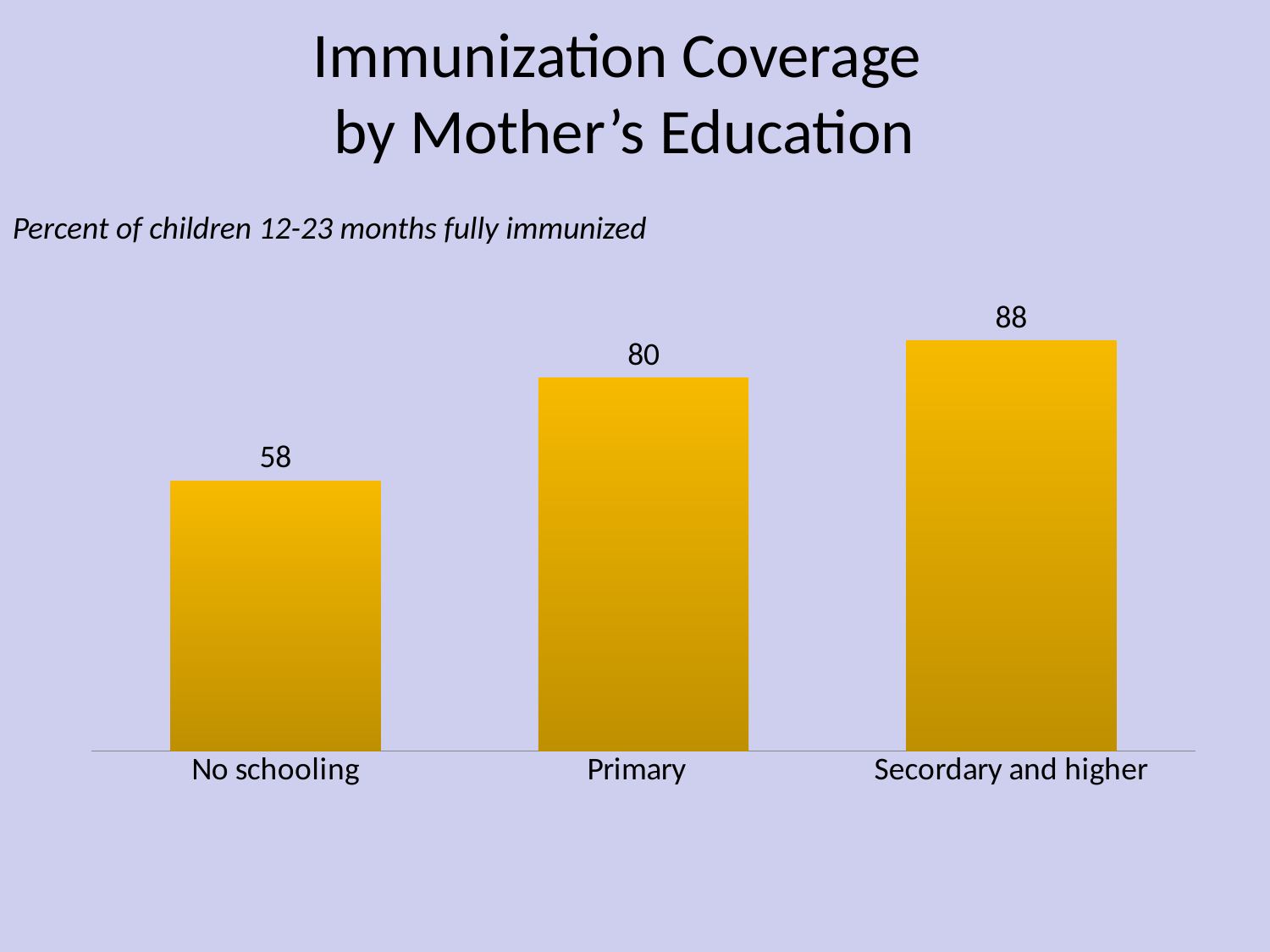

# Immunization Coverage by Mother’s Education
Percent of children 12-23 months fully immunized

### Chart

| Category | Series 1 |
|---|---|
| No schooling | 58.0 |
| Primary   | 80.0 |
| Secordary and higher | 88.0 |